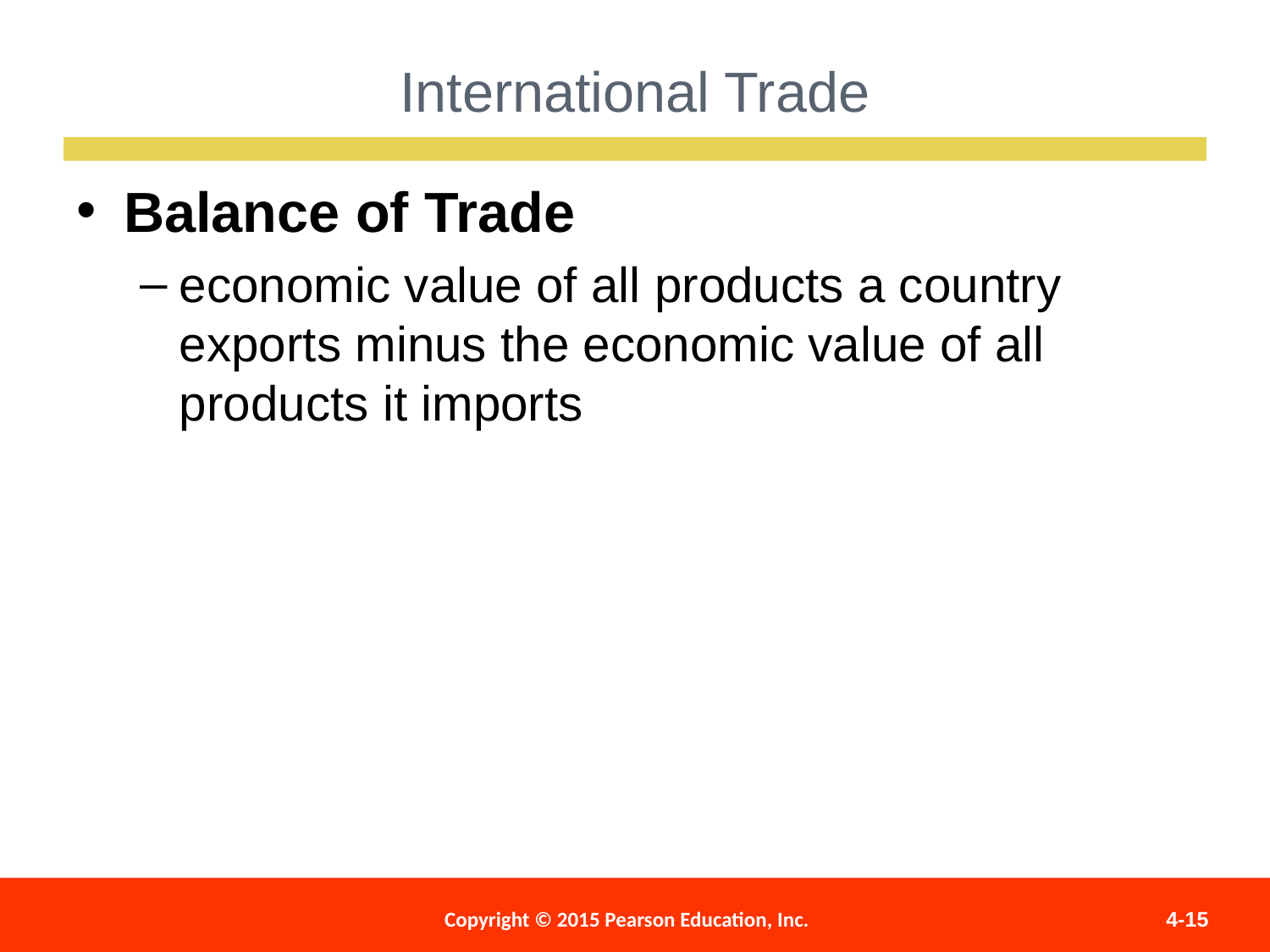

International Trade
Balance of Trade
economic value of all products a country exports minus the economic value of all products it imports